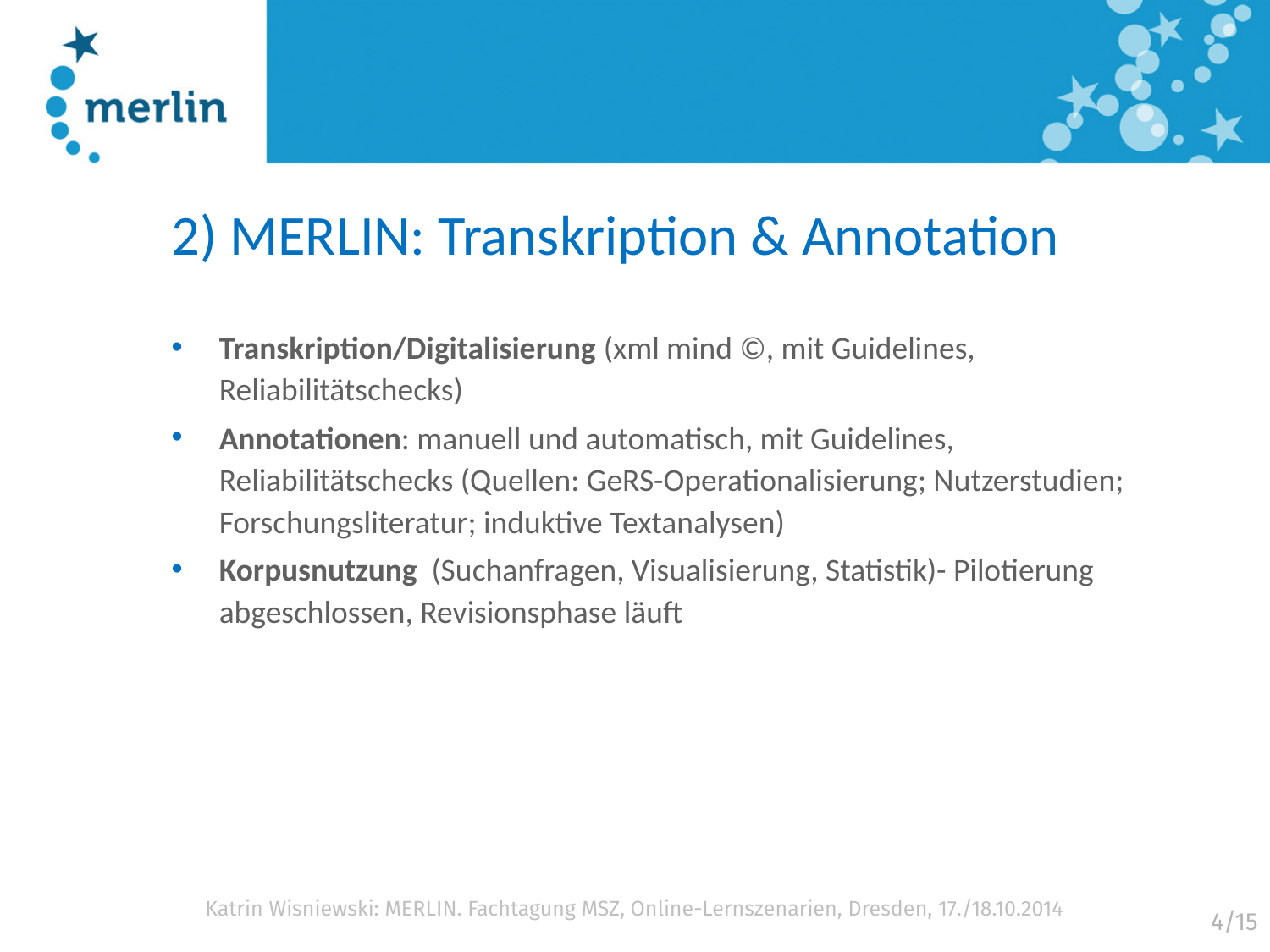

# 2) MERLIN: Transkription & Annotation
Transkription/Digitalisierung (xml mind ©, mit Guidelines, Reliabilitätschecks)
Annotationen: manuell und automatisch, mit Guidelines, Reliabilitätschecks (Quellen: GeRS-Operationalisierung; Nutzerstudien; Forschungsliteratur; induktive Textanalysen)
Korpusnutzung  (Suchanfragen, Visualisierung, Statistik)- Pilotierung abgeschlossen, Revisionsphase läuft

4/15